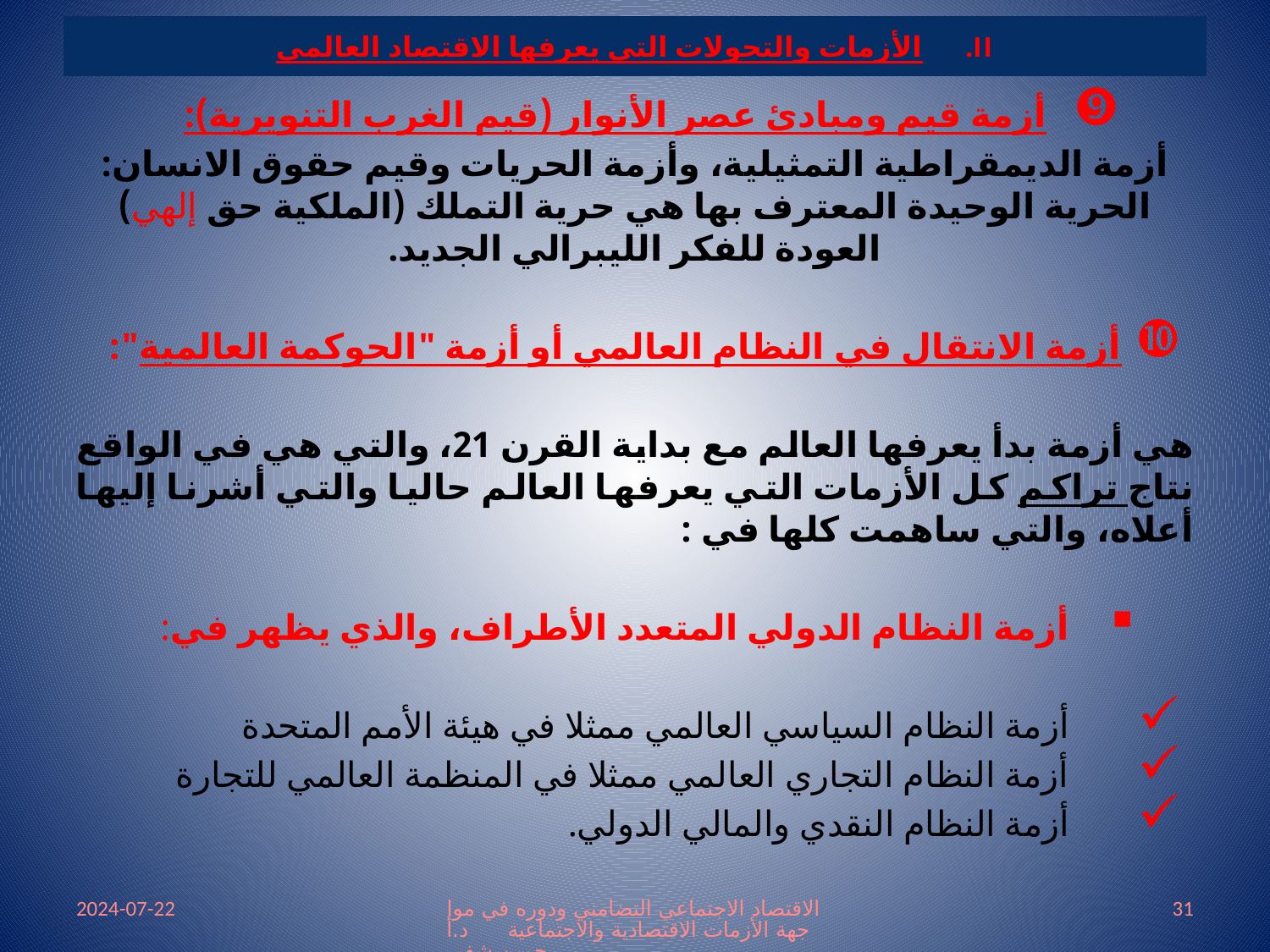

# الأزمات والتحولات التي يعرفها الاقتصاد العالمي
أزمة قيم ومبادئ عصر الأنوار (قيم الغرب التنويرية):
أزمة الديمقراطية التمثيلية، وأزمة الحريات وقيم حقوق الانسان: الحرية الوحيدة المعترف بها هي حرية التملك (الملكية حق إلهي) العودة للفكر الليبرالي الجديد.

أزمة الانتقال في النظام العالمي أو أزمة "الحوكمة العالمية":

هي أزمة بدأ يعرفها العالم مع بداية القرن 21، والتي هي في الواقع نتاج تراكم كل الأزمات التي يعرفها العالم حاليا والتي أشرنا إليها أعلاه، والتي ساهمت كلها في :

أزمة النظام الدولي المتعدد الأطراف، والذي يظهر في:

أزمة النظام السياسي العالمي ممثلا في هيئة الأمم المتحدة
أزمة النظام التجاري العالمي ممثلا في المنظمة العالمي للتجارة
أزمة النظام النقدي والمالي الدولي.

2024-07-22
الاقتصاد الاجتماعي التضامني ودوره في مواجهة الأزمات الاقتصادية والاجتماعية      د.أحمين شفير
31